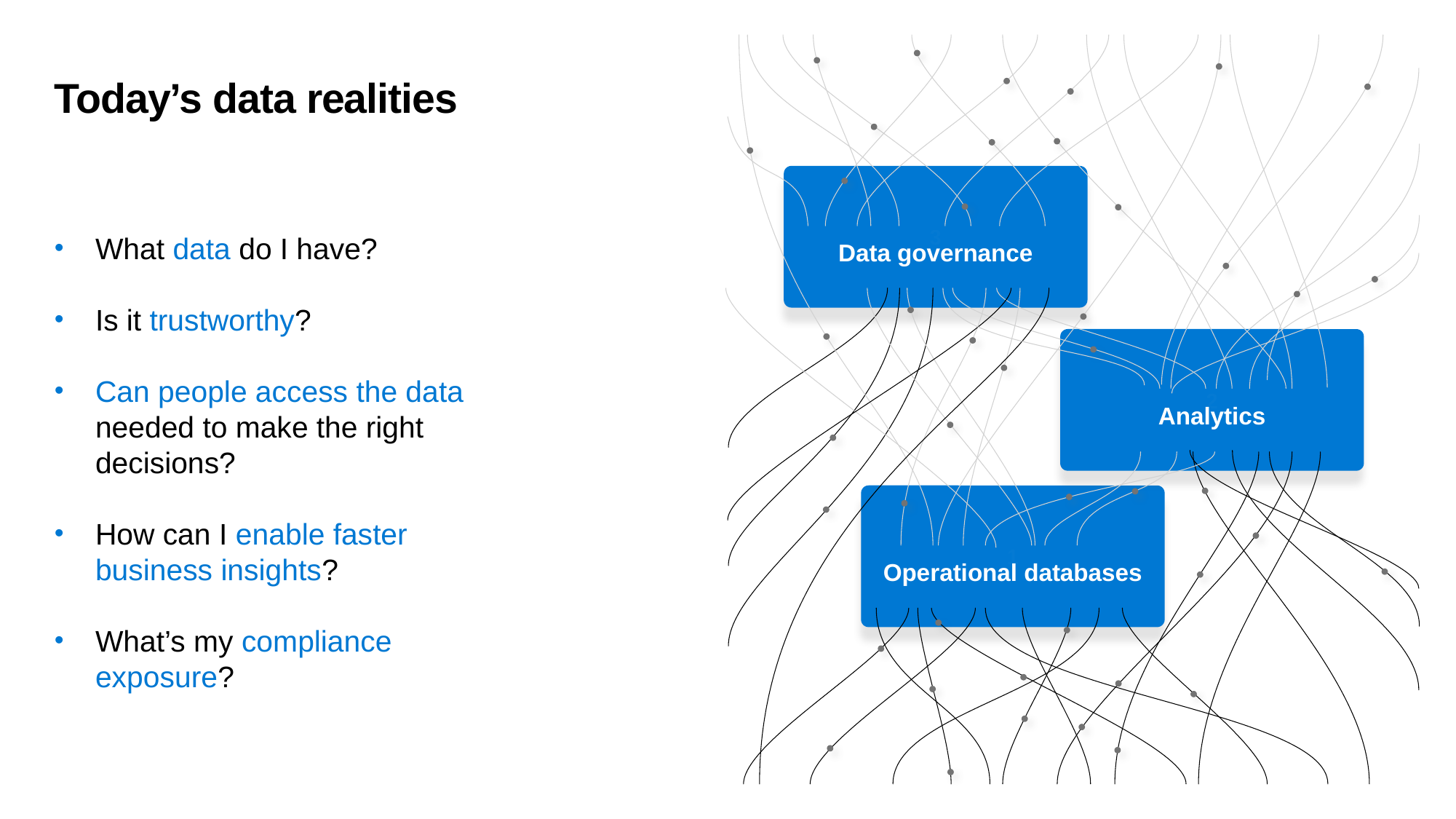

# Today’s data realities

3

What data do I have?

Is it trustworthy?

Can people access the data needed to make the right decisions?

How can I enable faster
business insights?

What’s my compliance exposure?
Data governance

2

Analytics

1

Operational databases